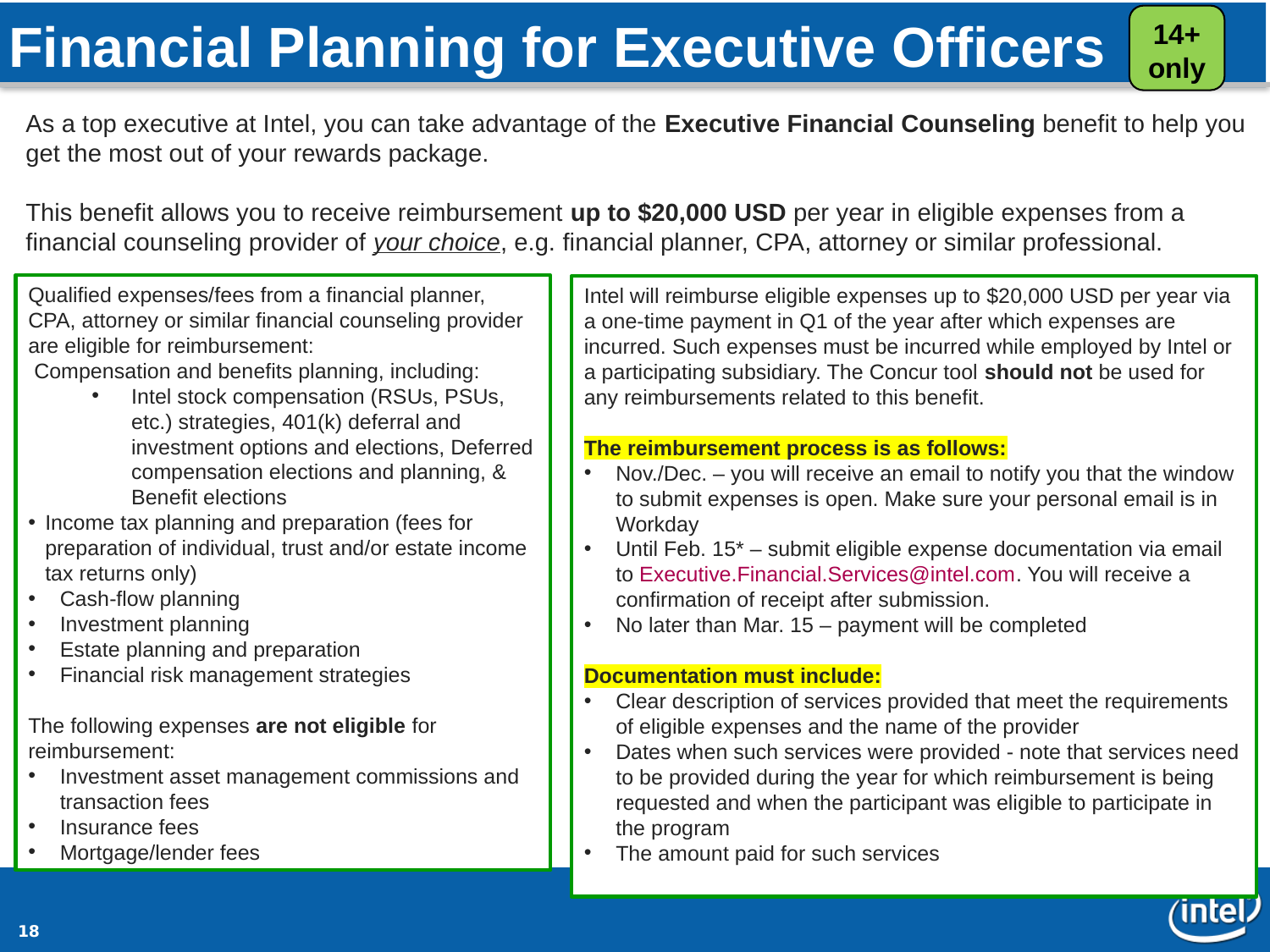

18
Financial Planning for Executive Officers
14+ only
As a top executive at Intel, you can take advantage of the Executive Financial Counseling benefit to help you get the most out of your rewards package.
This benefit allows you to receive reimbursement up to $20,000 USD per year in eligible expenses from a financial counseling provider of your choice, e.g. financial planner, CPA, attorney or similar professional.
Qualified expenses/fees from a financial planner, CPA, attorney or similar financial counseling provider are eligible for reimbursement:
 Compensation and benefits planning, including:
Intel stock compensation (RSUs, PSUs, etc.) strategies, 401(k) deferral and investment options and elections, Deferred compensation elections and planning, & Benefit elections
Income tax planning and preparation (fees for preparation of individual, trust and/or estate income tax returns only)
Cash-ﬂow planning
Investment planning
Estate planning and preparation
Financial risk management strategies

The following expenses are not eligible for reimbursement:
Investment asset management commissions and transaction fees
Insurance fees
Mortgage/lender fees
Intel will reimburse eligible expenses up to $20,000 USD per year via a one-time payment in Q1 of the year after which expenses are incurred. Such expenses must be incurred while employed by Intel or a participating subsidiary. The Concur tool should not be used for any reimbursements related to this benefit.

The reimbursement process is as follows:
Nov./Dec. – you will receive an email to notify you that the window to submit expenses is open. Make sure your personal email is in Workday
Until Feb. 15* – submit eligible expense documentation via email to Executive.Financial.Services@intel.com. You will receive a confirmation of receipt after submission.
No later than Mar. 15 – payment will be completed

Documentation must include:
Clear description of services provided that meet the requirements of eligible expenses and the name of the provider
Dates when such services were provided - note that services need to be provided during the year for which reimbursement is being requested and when the participant was eligible to participate in the program
The amount paid for such services